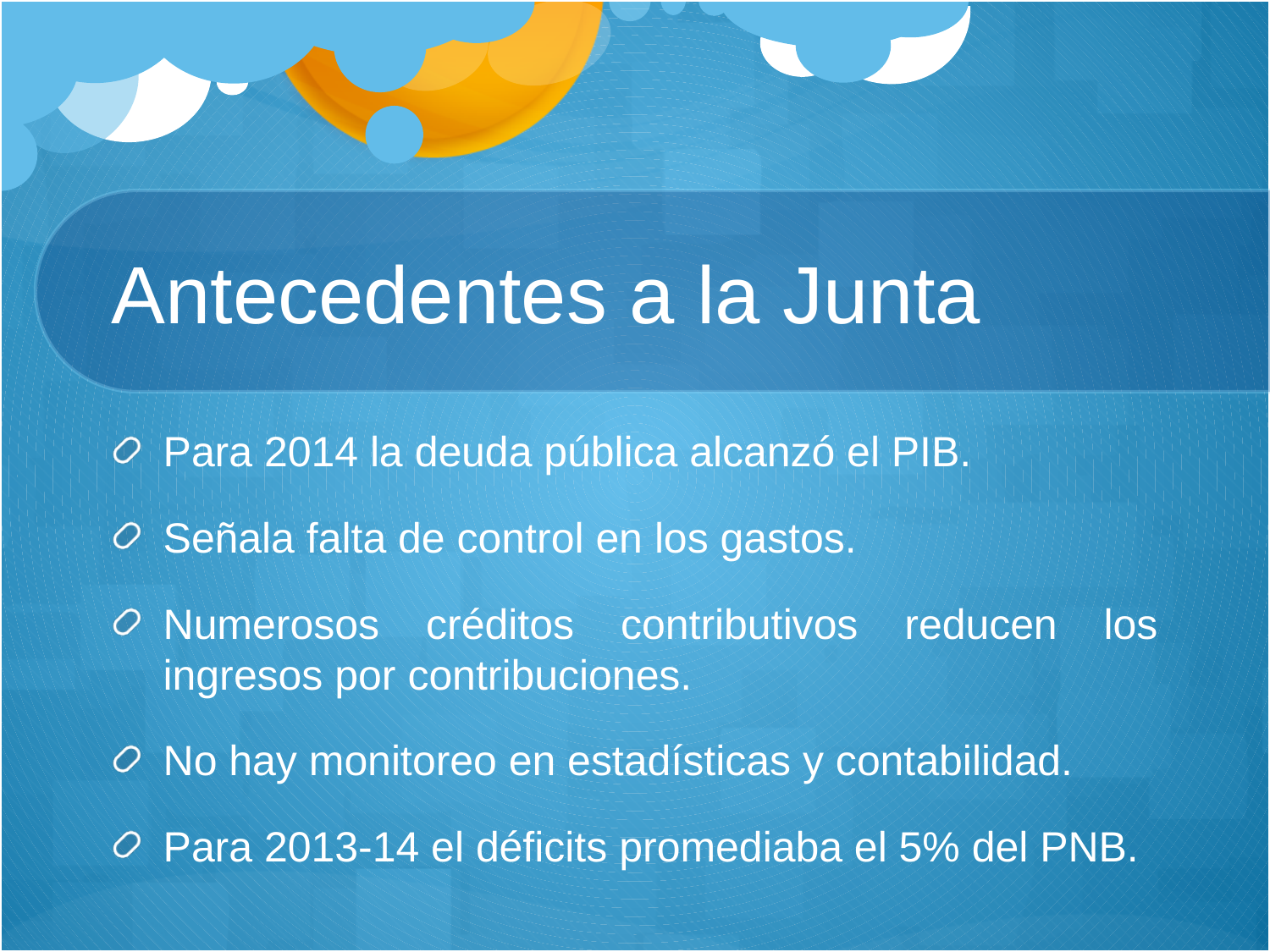

# Antecedentes a la Junta
Para 2014 la deuda pública alcanzó el PIB.
Señala falta de control en los gastos.
Numerosos créditos contributivos reducen los ingresos por contribuciones.
No hay monitoreo en estadísticas y contabilidad.
Para 2013-14 el déficits promediaba el 5% del PNB.